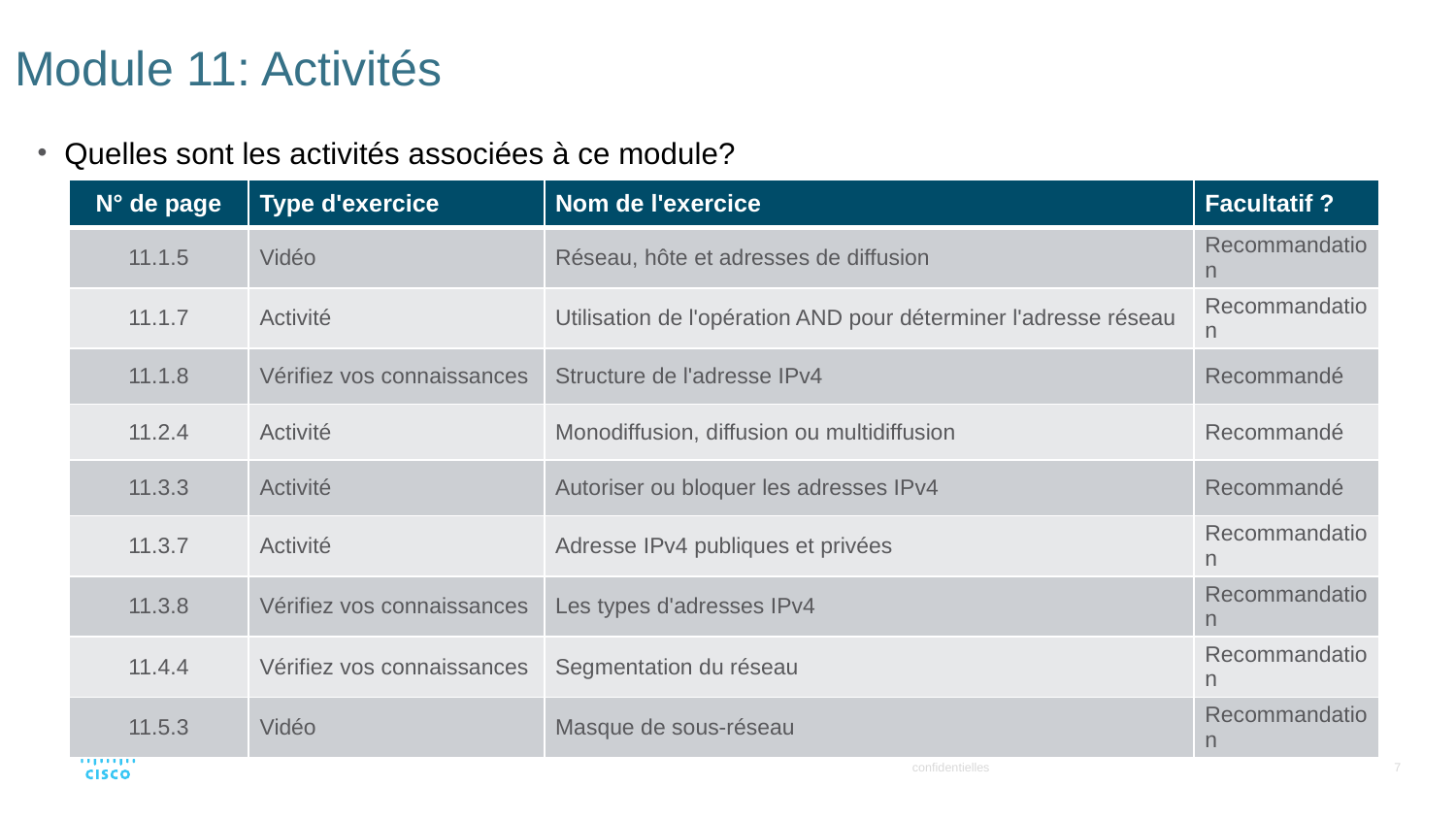

# Module 11: Activités
Quelles sont les activités associées à ce module?

| N° de page | Type d'exercice | Nom de l'exercice | Facultatif ? |
| --- | --- | --- | --- |
| 11.1.5 | Vidéo | Réseau, hôte et adresses de diffusion | Recommandation |
| 11.1.7 | Activité | Utilisation de l'opération AND pour déterminer l'adresse réseau | Recommandation |
| 11.1.8 | Vérifiez vos connaissances | Structure de l'adresse IPv4 | Recommandé |
| 11.2.4 | Activité | Monodiffusion, diffusion ou multidiffusion | Recommandé |
| 11.3.3 | Activité | Autoriser ou bloquer les adresses IPv4 | Recommandé |
| 11.3.7 | Activité | Adresse IPv4 publiques et privées | Recommandation |
| 11.3.8 | Vérifiez vos connaissances | Les types d'adresses IPv4 | Recommandation |
| 11.4.4 | Vérifiez vos connaissances | Segmentation du réseau | Recommandation |
| 11.5.3 | Vidéo | Masque de sous-réseau | Recommandation |